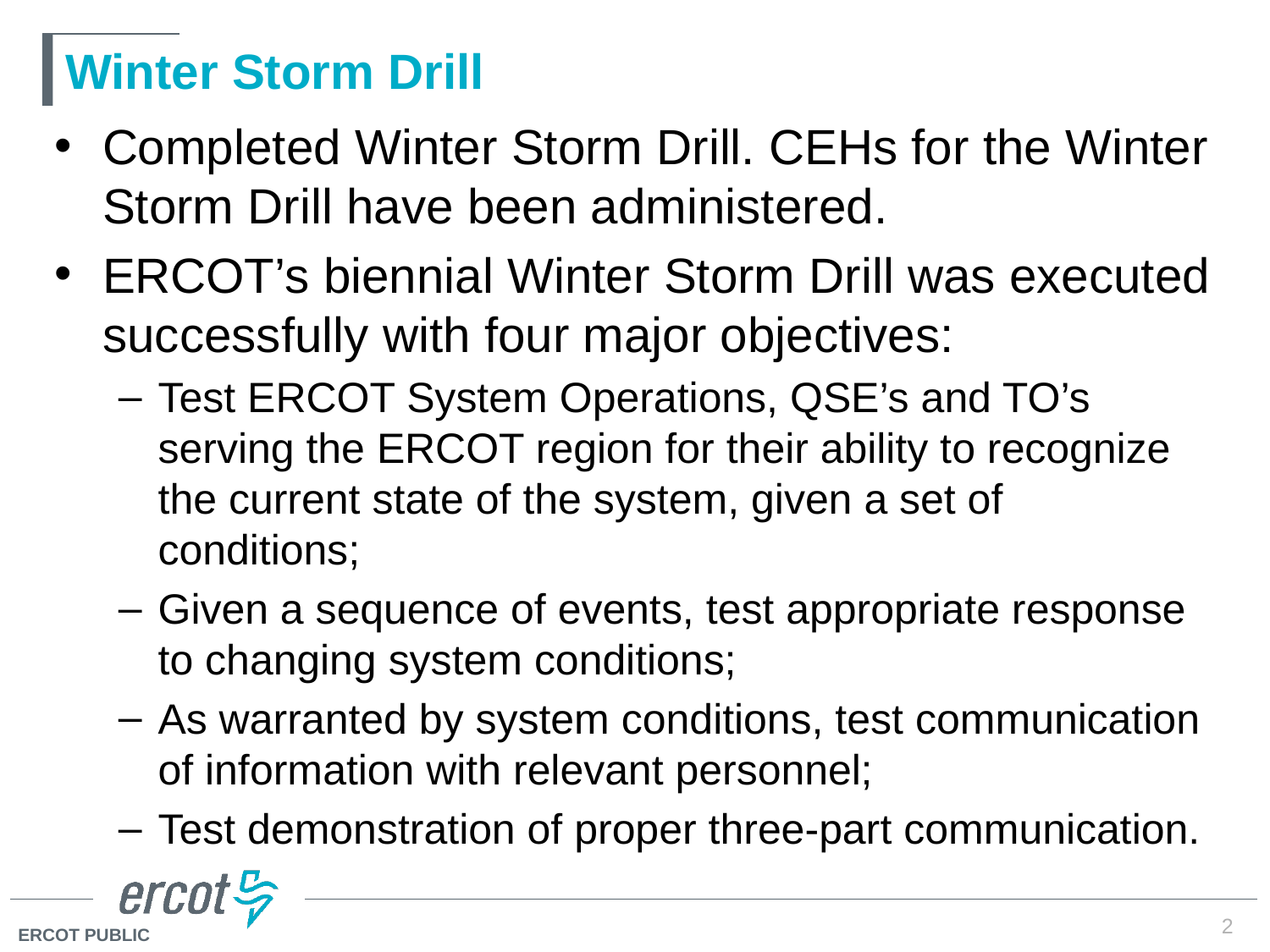

# Winter Storm Drill
Completed Winter Storm Drill. CEHs for the Winter Storm Drill have been administered.
ERCOT’s biennial Winter Storm Drill was executed successfully with four major objectives:
Test ERCOT System Operations, QSE’s and TO’s serving the ERCOT region for their ability to recognize the current state of the system, given a set of conditions;
Given a sequence of events, test appropriate response to changing system conditions;
As warranted by system conditions, test communication of information with relevant personnel;
Test demonstration of proper three-part communication.
2